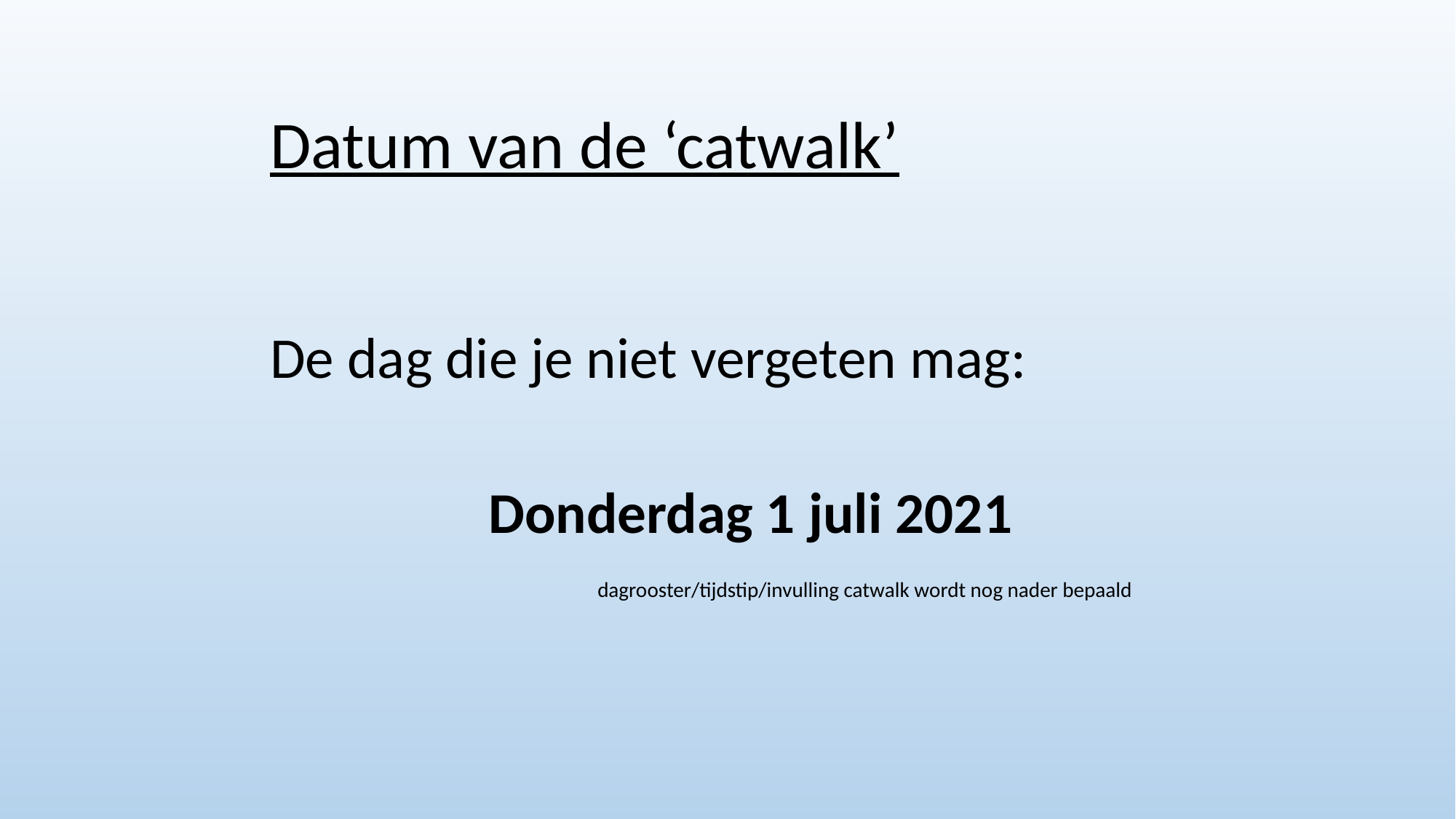

# Datum van de ‘catwalk’
De dag die je niet vergeten mag:

		Donderdag 1 juli 2021
			dagrooster/tijdstip/invulling catwalk wordt nog nader bepaald